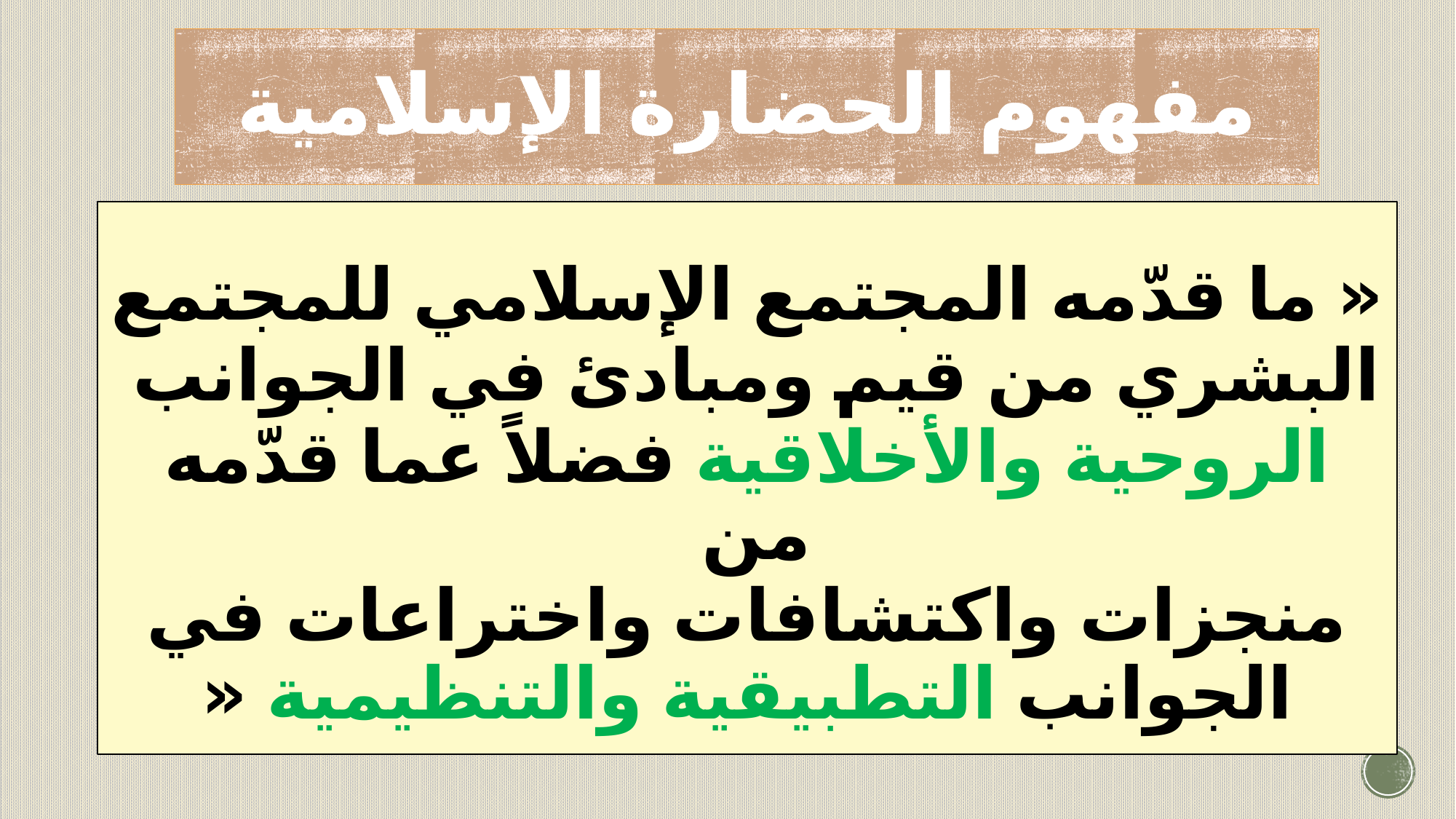

# مفهوم الحضارة الإسلامية

« ما قدّمه المجتمع الإسلامي للمجتمع
البشري من قيم ومبادئ في الجوانب
الروحية والأخلاقية فضلاً عما قدّمه من
منجزات واكتشافات واختراعات في الجوانب التطبيقية والتنظيمية «